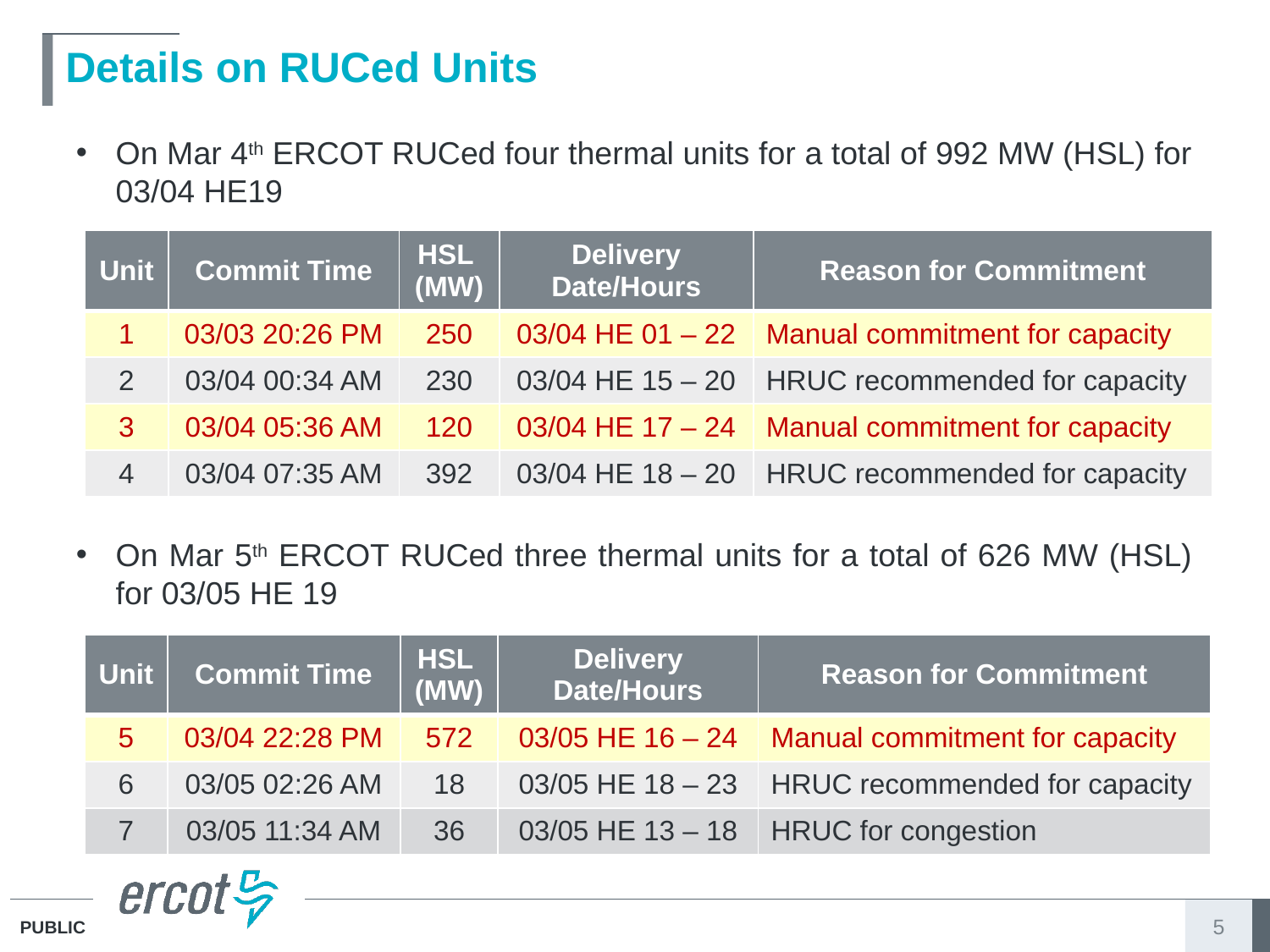

# Details on RUCed Units
On Mar 4th ERCOT RUCed four thermal units for a total of 992 MW (HSL) for 03/04 HE19
| Unit | Commit Time | HSL (MW) | Delivery Date/Hours | Reason for Commitment |
| --- | --- | --- | --- | --- |
| 1 | 03/03 20:26 PM | 250 | 03/04 HE 01 – 22 | Manual commitment for capacity |
| 2 | 03/04 00:34 AM | 230 | 03/04 HE 15 – 20 | HRUC recommended for capacity |
| 3 | 03/04 05:36 AM | 120 | 03/04 HE 17 – 24 | Manual commitment for capacity |
| 4 | 03/04 07:35 AM | 392 | 03/04 HE 18 – 20 | HRUC recommended for capacity |
On Mar 5th ERCOT RUCed three thermal units for a total of 626 MW (HSL) for 03/05 HE 19
| Unit | Commit Time | HSL (MW) | Delivery Date/Hours | Reason for Commitment |
| --- | --- | --- | --- | --- |
| 5 | 03/04 22:28 PM | 572 | 03/05 HE 16 – 24 | Manual commitment for capacity |
| 6 | 03/05 02:26 AM | 18 | 03/05 HE 18 – 23 | HRUC recommended for capacity |
| 7 | 03/05 11:34 AM | 36 | 03/05 HE 13 – 18 | HRUC for congestion |
5